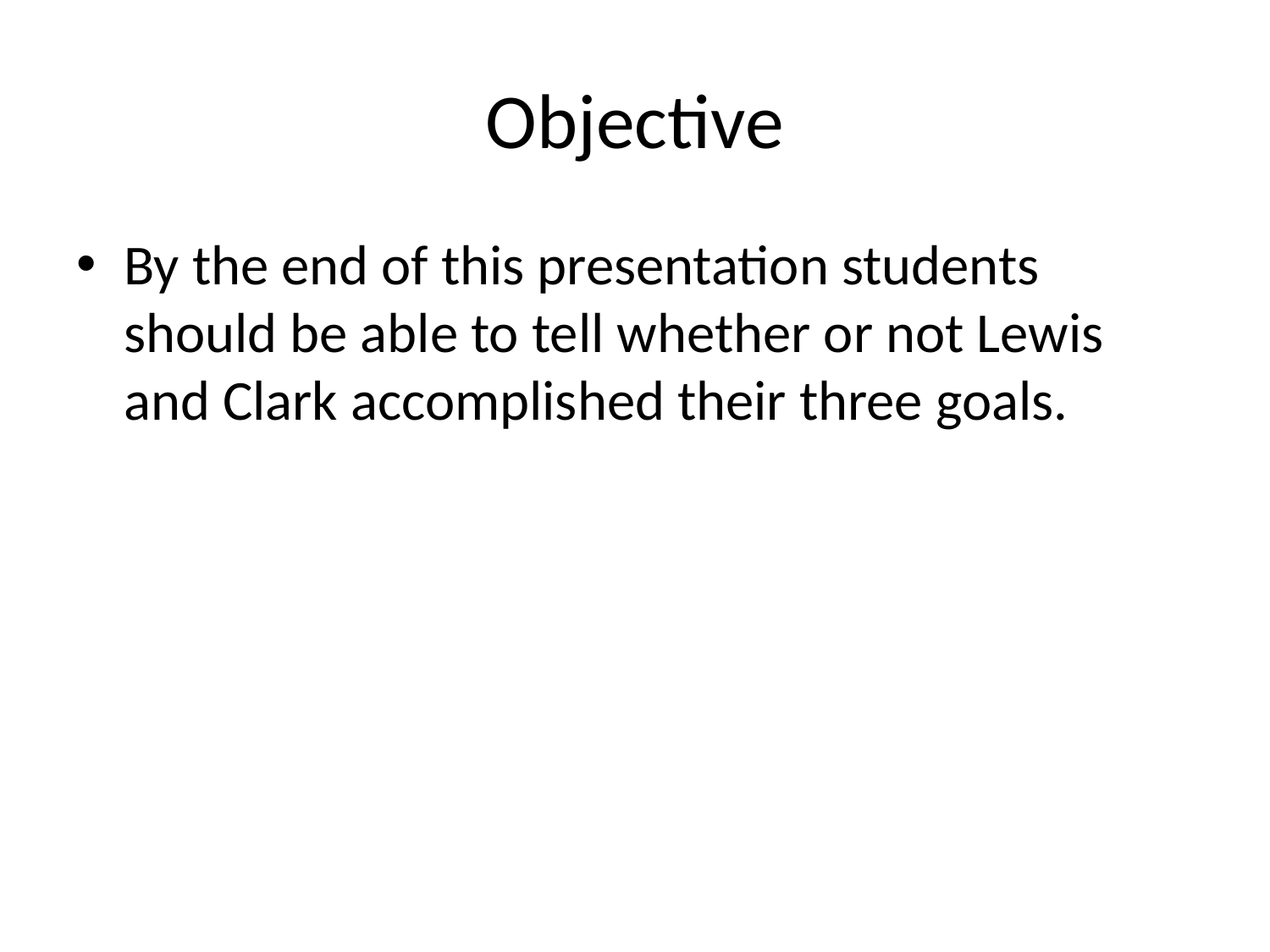

# Objective
By the end of this presentation students should be able to tell whether or not Lewis and Clark accomplished their three goals.